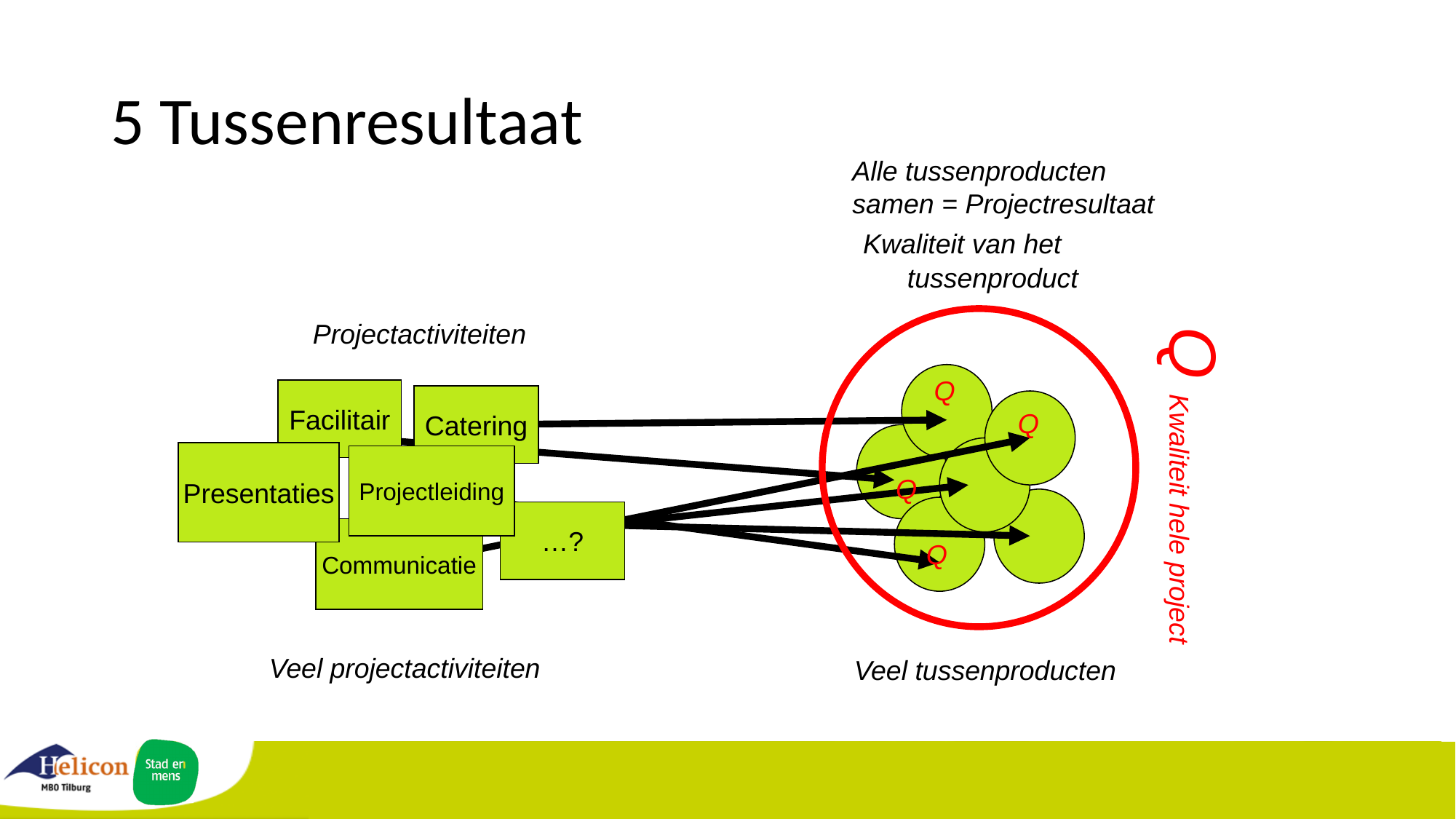

# 5 Tussenresultaat
Alle tussenproducten
samen = Projectresultaat
Kwaliteit van het
tussenproduct

Projectactiviteiten
Q  Kwaliteit hele project

     Q
                Q
Q

    Q
Facilitair
Catering

Presentaties
Projectleiding

…?
Communicatie

Veel projectactiviteiten
Veel tussenproducten